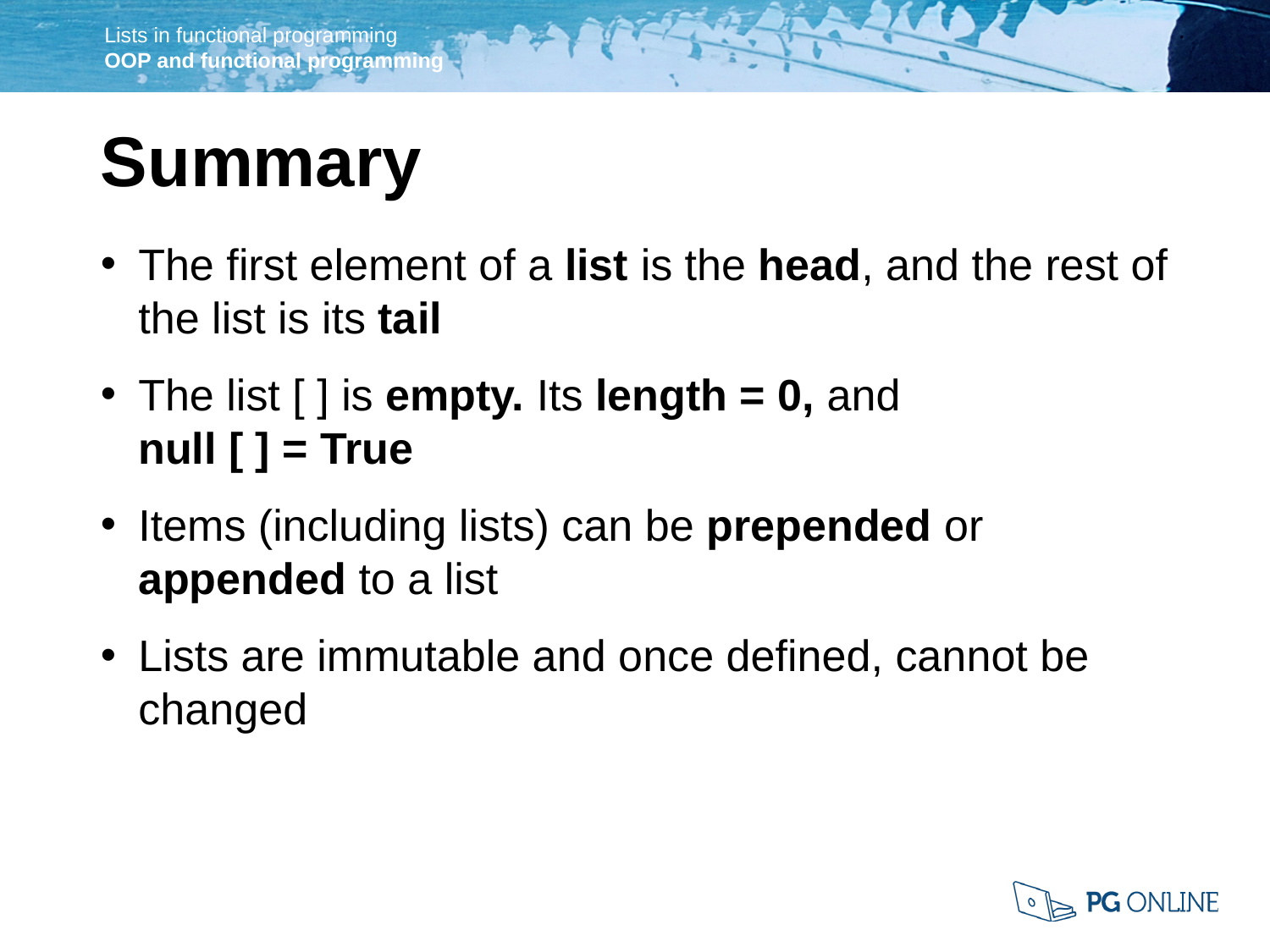

Summary
The first element of a list is the head, and the rest of the list is its tail
The list [ ] is empty. Its length = 0, and
null [ ] = True
Items (including lists) can be prepended or appended to a list
Lists are immutable and once defined, cannot be changed